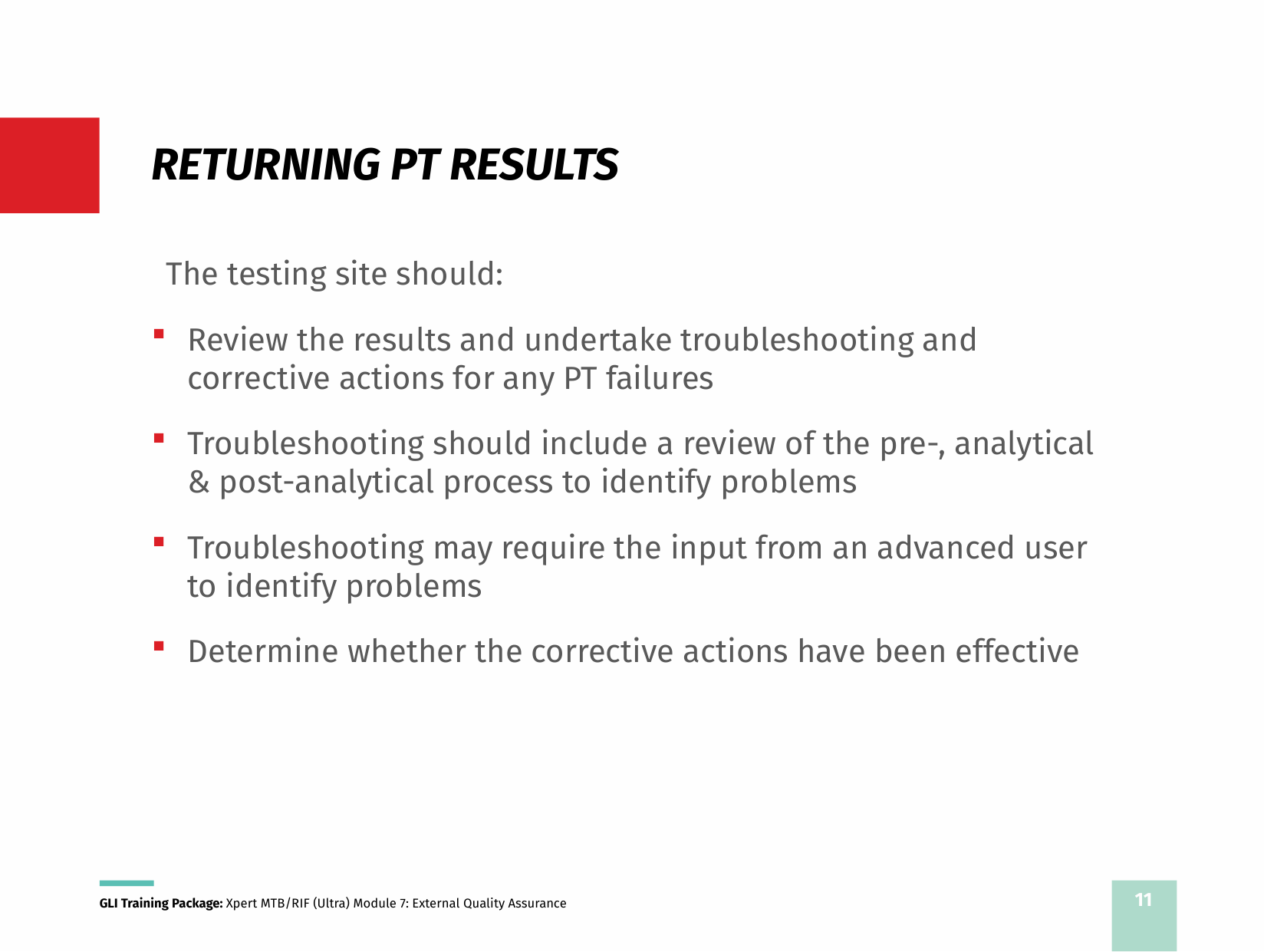

# RETURNING PT RESULTS
The testing site should:
Review the results and undertake troubleshooting and corrective actions for any PT failures
Troubleshooting should include a review of the pre-, analytical & post-analytical process to identify problems
Troubleshooting may require the input from an advanced user to identify problems
Determine whether the corrective actions have been effective